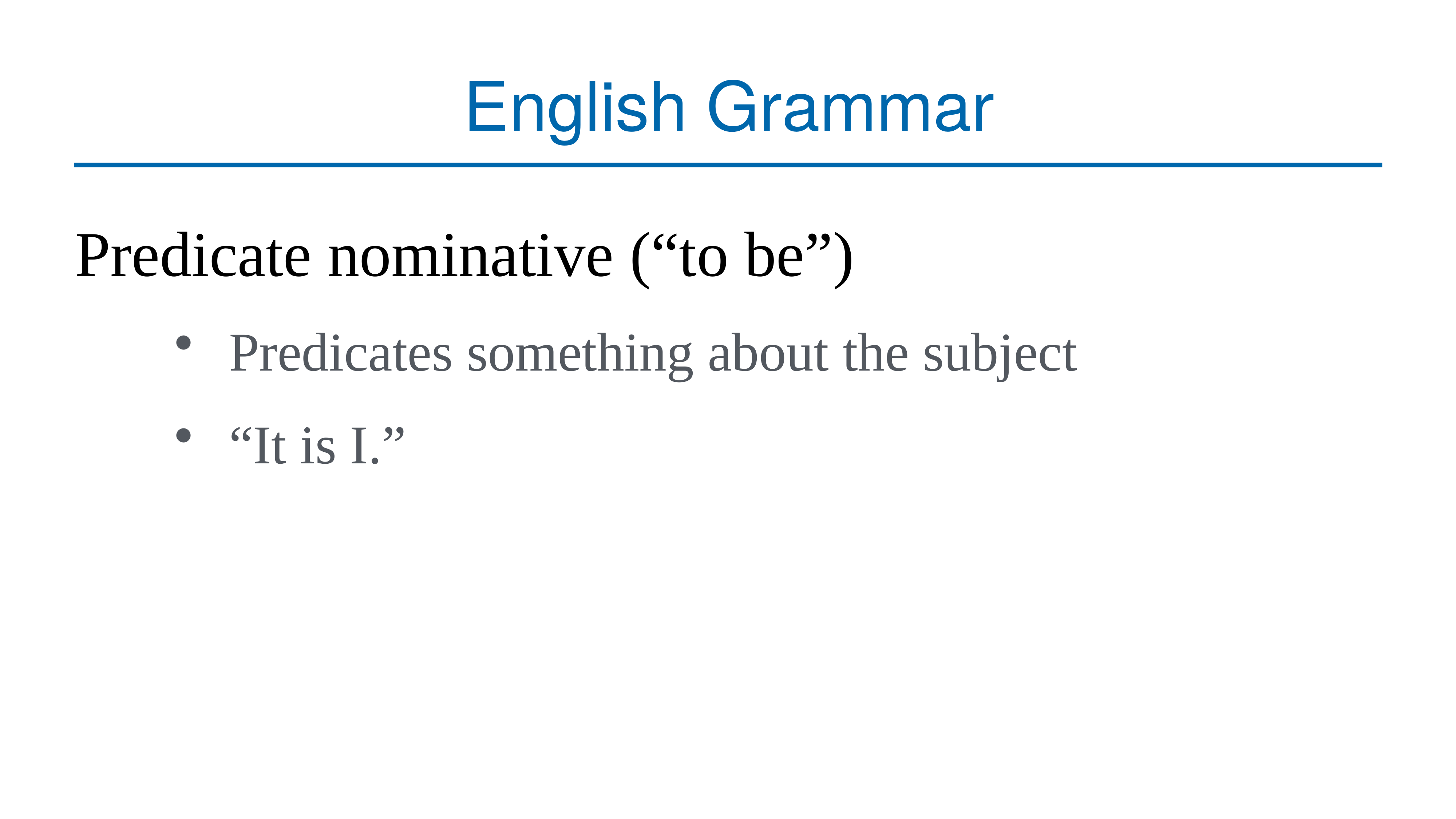

# English Grammar
Predicate nominative (“to be”)
Predicates something about the subject
“It is I.”